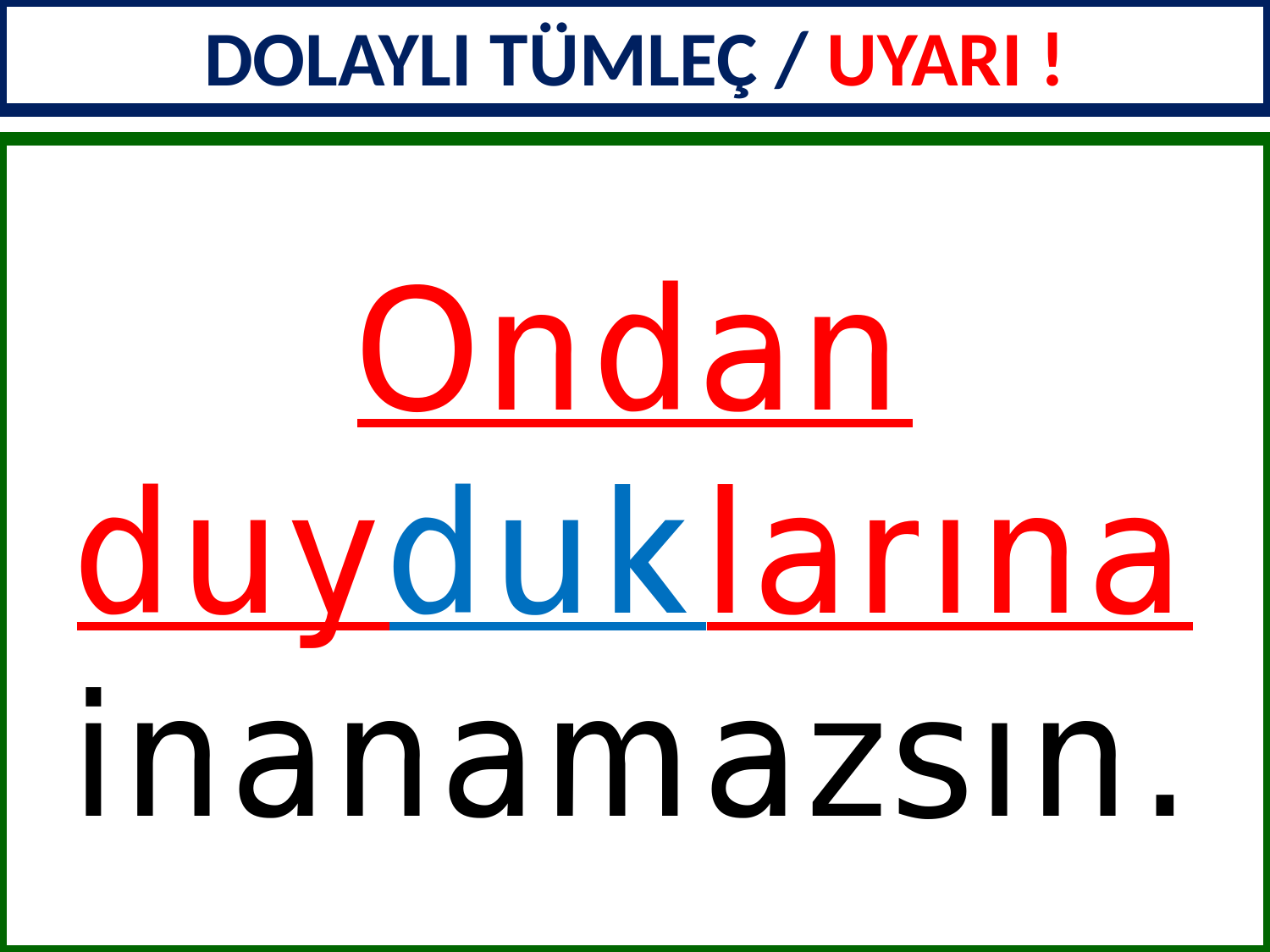

DOLAYLI TÜMLEÇ / UYARI !
Ondan duyduklarına inanamazsın.